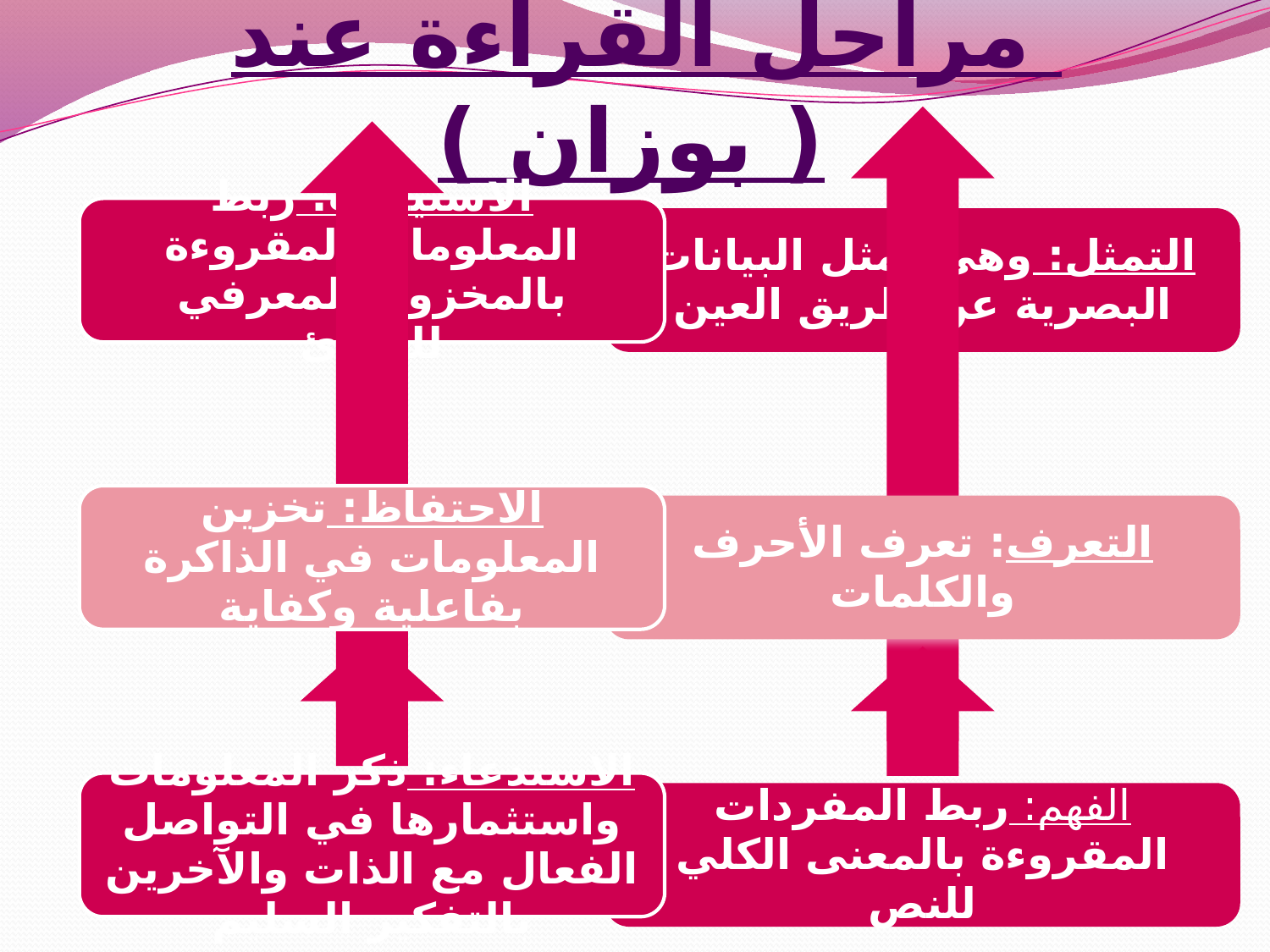

# مراحل القراءة عند ( بوزان )

التمثل: وهي تمثل البيانات البصرية عن طريق العين